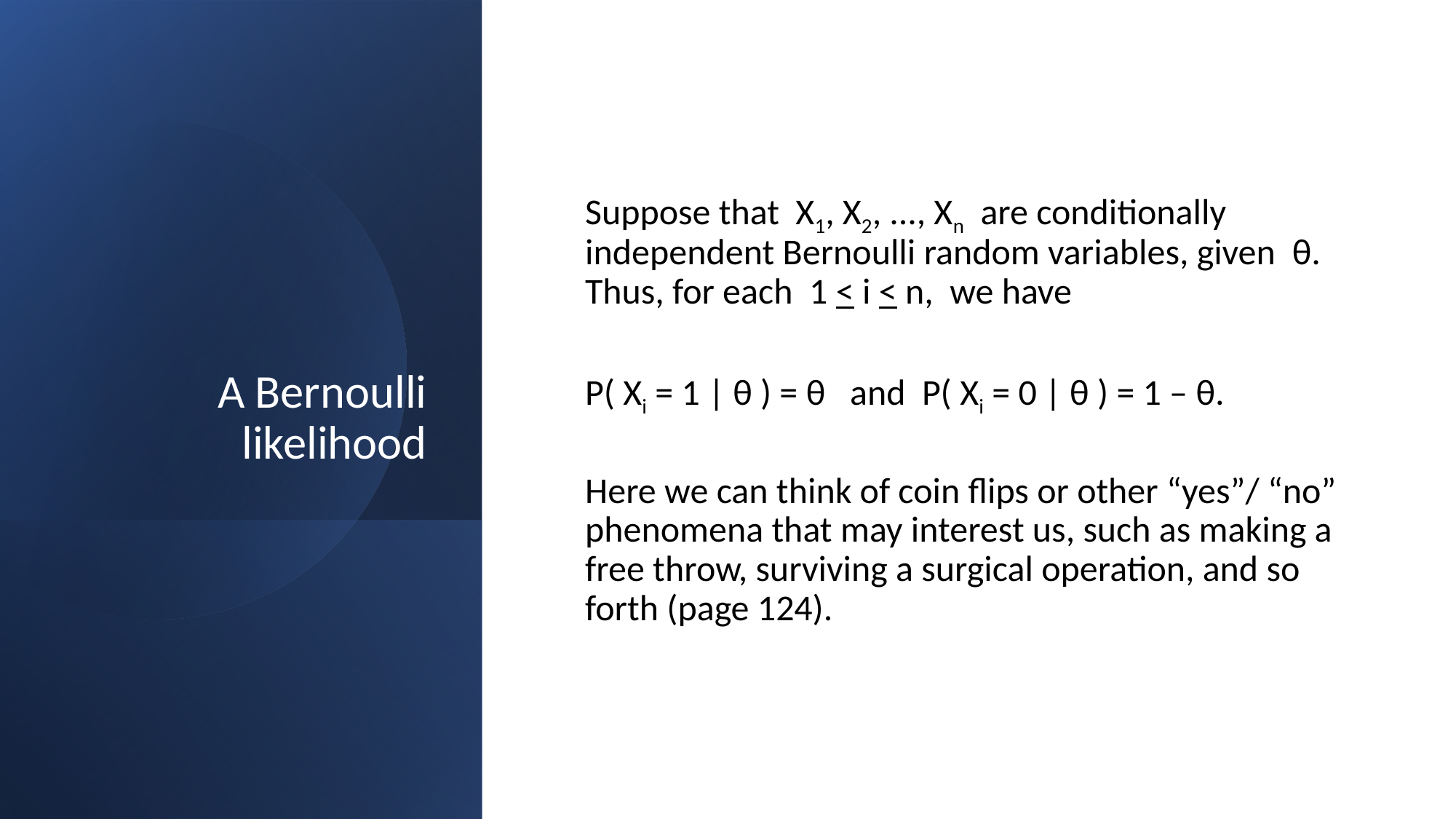

# A Bernoulli likelihood
Suppose that  X1, X2, ..., Xn  are conditionally independent Bernoulli random variables, given  θ.  Thus, for each  1 < i < n,  we have

P( Xi = 1 | θ ) = θ   and  P( Xi = 0 | θ ) = 1 – θ.

Here we can think of coin flips or other “yes”/ “no”  phenomena that may interest us, such as making a free throw, surviving a surgical operation, and so forth (page 124).